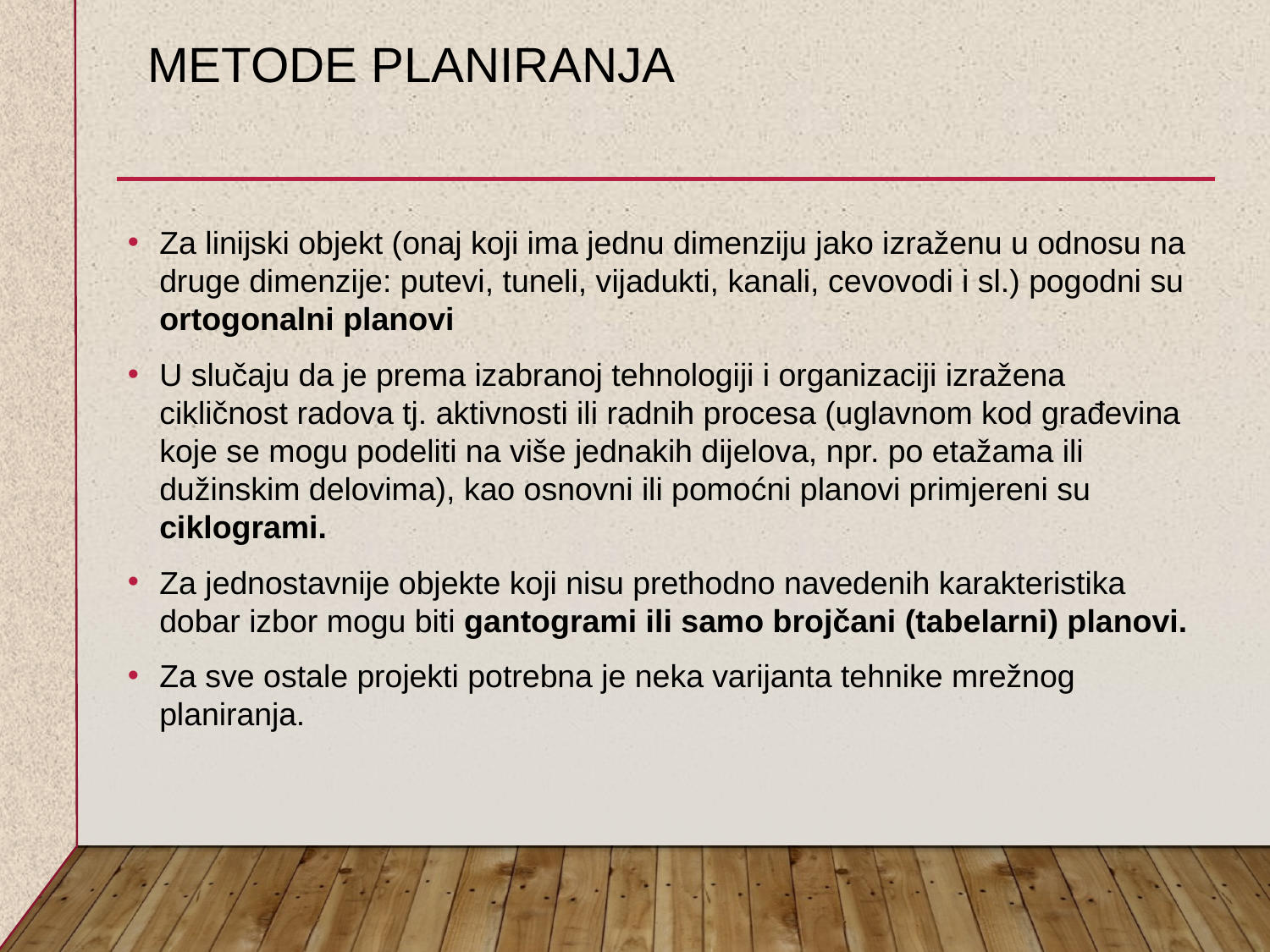

# Metode planiranjA
Za linijski objekt (onaj koji ima jednu dimenziju jako izraženu u odnosu na druge dimenzije: putevi, tuneli, vijadukti, kanali, cevovodi i sl.) pogodni su ortogonalni planovi
U slučaju da je prema izabranoj tehnologiji i organizaciji izražena cikličnost radova tj. aktivnosti ili radnih procesa (uglavnom kod građevina koje se mogu podeliti na više jednakih dijelova, npr. po etažama ili dužinskim delovima), kao osnovni ili pomoćni planovi primjereni su ciklogrami.
Za jednostavnije objekte koji nisu prethodno navedenih karakteristika dobar izbor mogu biti gantogrami ili samo brojčani (tabelarni) planovi.
Za sve ostale projekti potrebna je neka varijanta tehnike mrežnog planiranja.